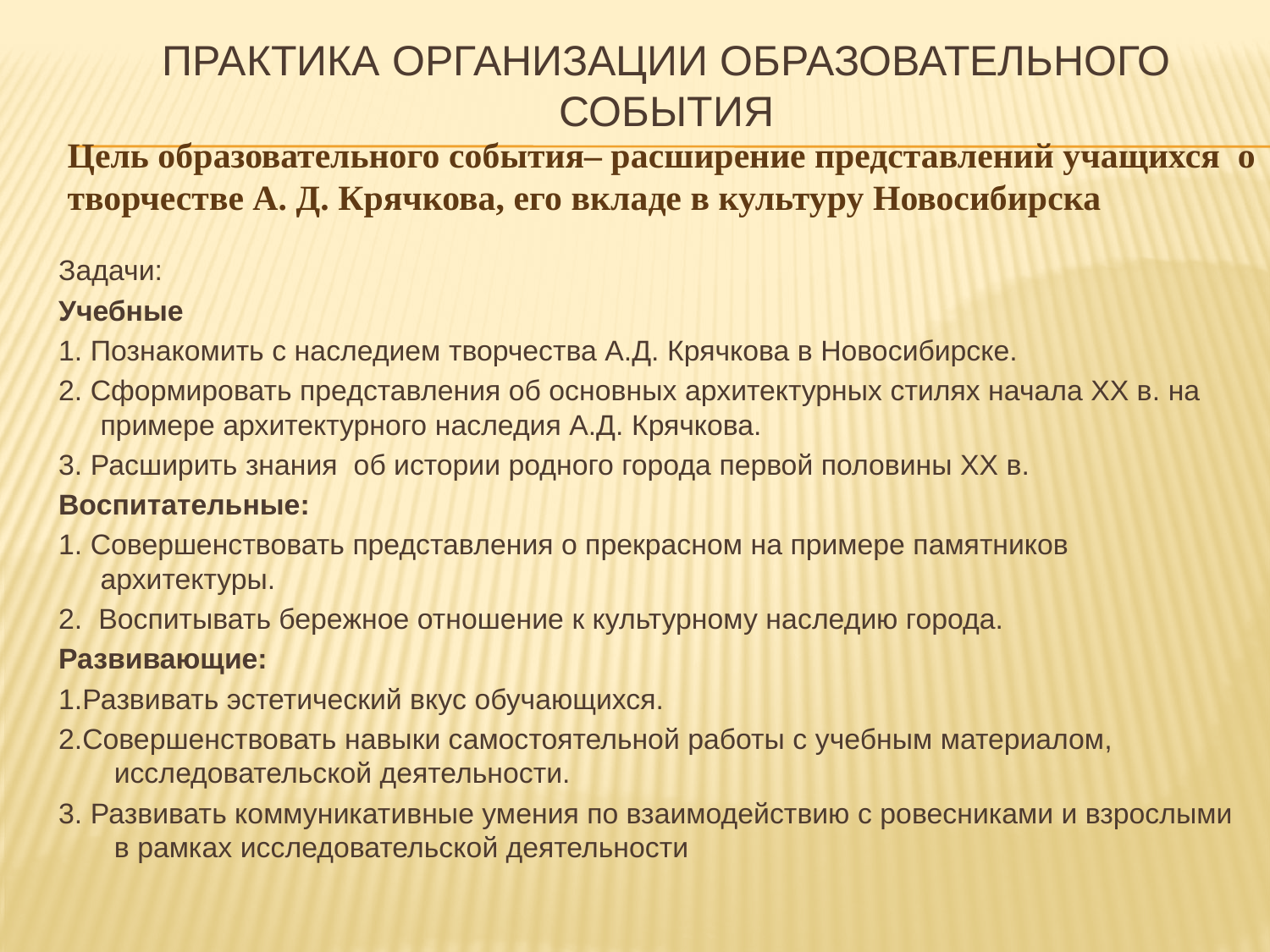

# Практика организации образовательного события
Цель образовательного события– расширение представлений учащихся  о творчестве А. Д. Крячкова, его вкладе в культуру Новосибирска
Задачи:
Учебные
1. Познакомить с наследием творчества А.Д. Крячкова в Новосибирске.
2. Сформировать представления об основных архитектурных стилях начала ХХ в. на примере архитектурного наследия А.Д. Крячкова.
3. Расширить знания  об истории родного города первой половины ХХ в.
Воспитательные:
1. Совершенствовать представления о прекрасном на примере памятников архитектуры.
2.  Воспитывать бережное отношение к культурному наследию города.
Развивающие:
1.Развивать эстетический вкус обучающихся.
2.Совершенствовать навыки самостоятельной работы с учебным материалом, исследовательской деятельности.
3. Развивать коммуникативные умения по взаимодействию с ровесниками и взрослыми в рамках исследовательской деятельности